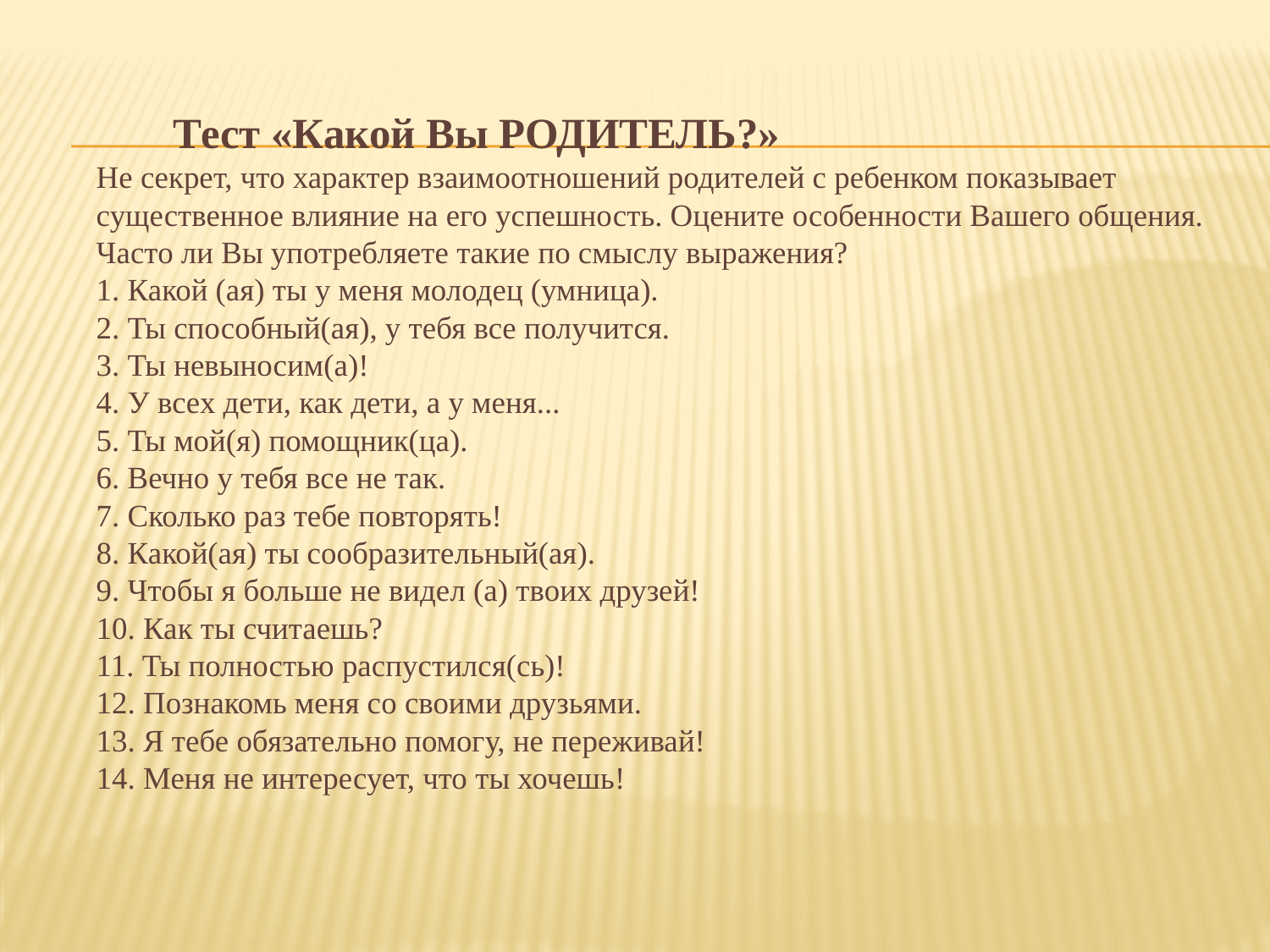

Тест «Какой Вы РОДИТЕЛЬ?»
Не секрет, что характер взаимоотношений родителей с ребенком показывает существенное влияние на его успешность. Оцените особенности Вашего общения. Часто ли Вы употребляете такие по смыслу выражения?
1. Какой (ая) ты у меня молодец (умница).
2. Ты способный(ая), у тебя все получится.
3. Ты невыносим(а)!
4. У всех дети, как дети, а у меня...
5. Ты мой(я) помощник(ца).
6. Вечно у тебя все не так.
7. Сколько раз тебе повторять!
8. Какой(ая) ты сообразительный(ая).
9. Чтобы я больше не видел (а) твоих друзей!
10. Как ты считаешь?
11. Ты полностью распустился(сь)!
12. Познакомь меня со своими друзьями.
13. Я тебе обязательно помогу, не переживай!
14. Меня не интересует, что ты хочешь!
#